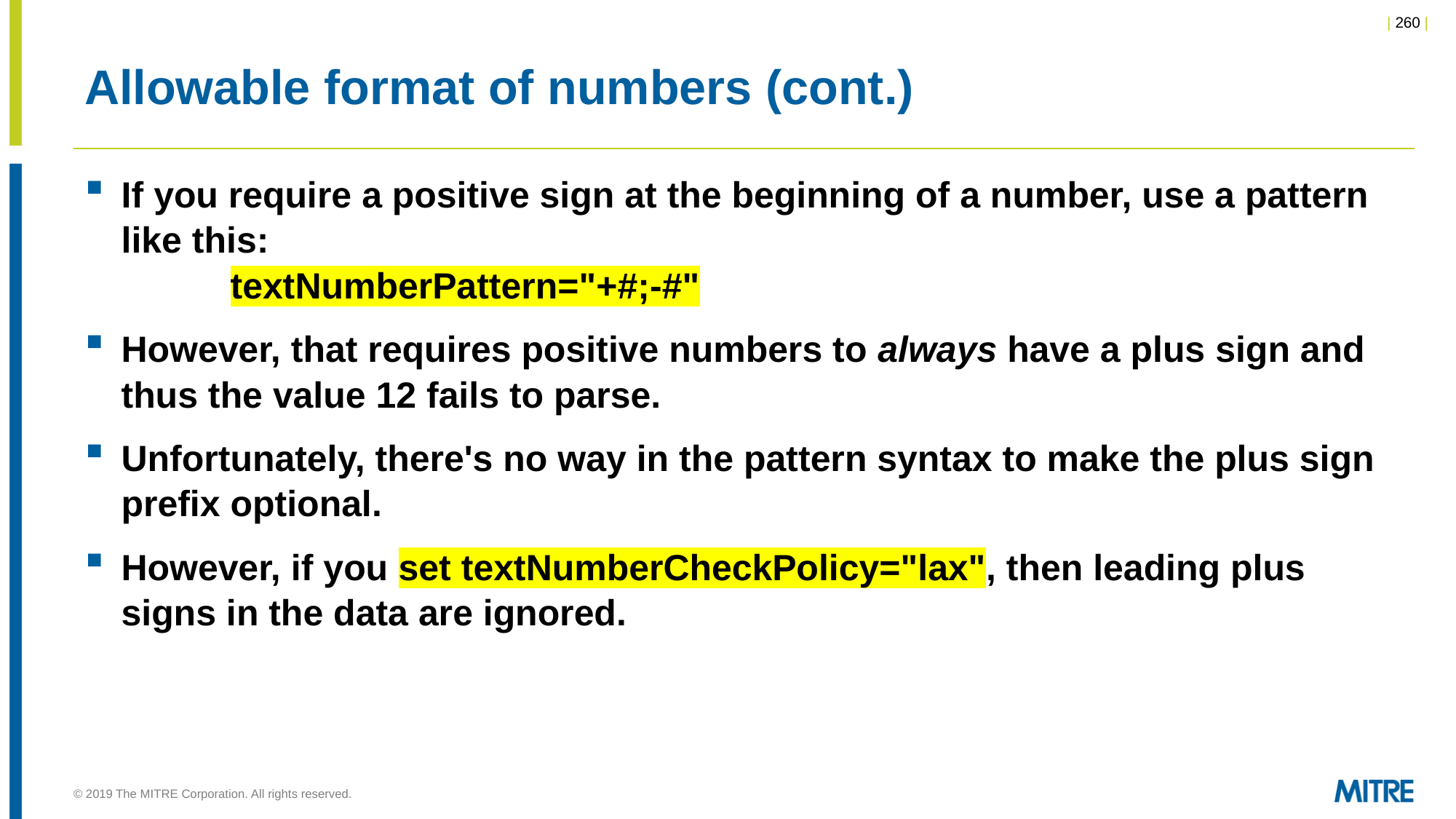

# Allowable format of numbers (cont.)
If you require a positive sign at the beginning of a number, use a pattern like this:
	textNumberPattern="+#;-#"
However, that requires positive numbers to always have a plus sign and thus the value 12 fails to parse.
Unfortunately, there's no way in the pattern syntax to make the plus sign prefix optional.
However, if you set textNumberCheckPolicy="lax", then leading plus signs in the data are ignored.
© 2019 The MITRE Corporation. All rights reserved.